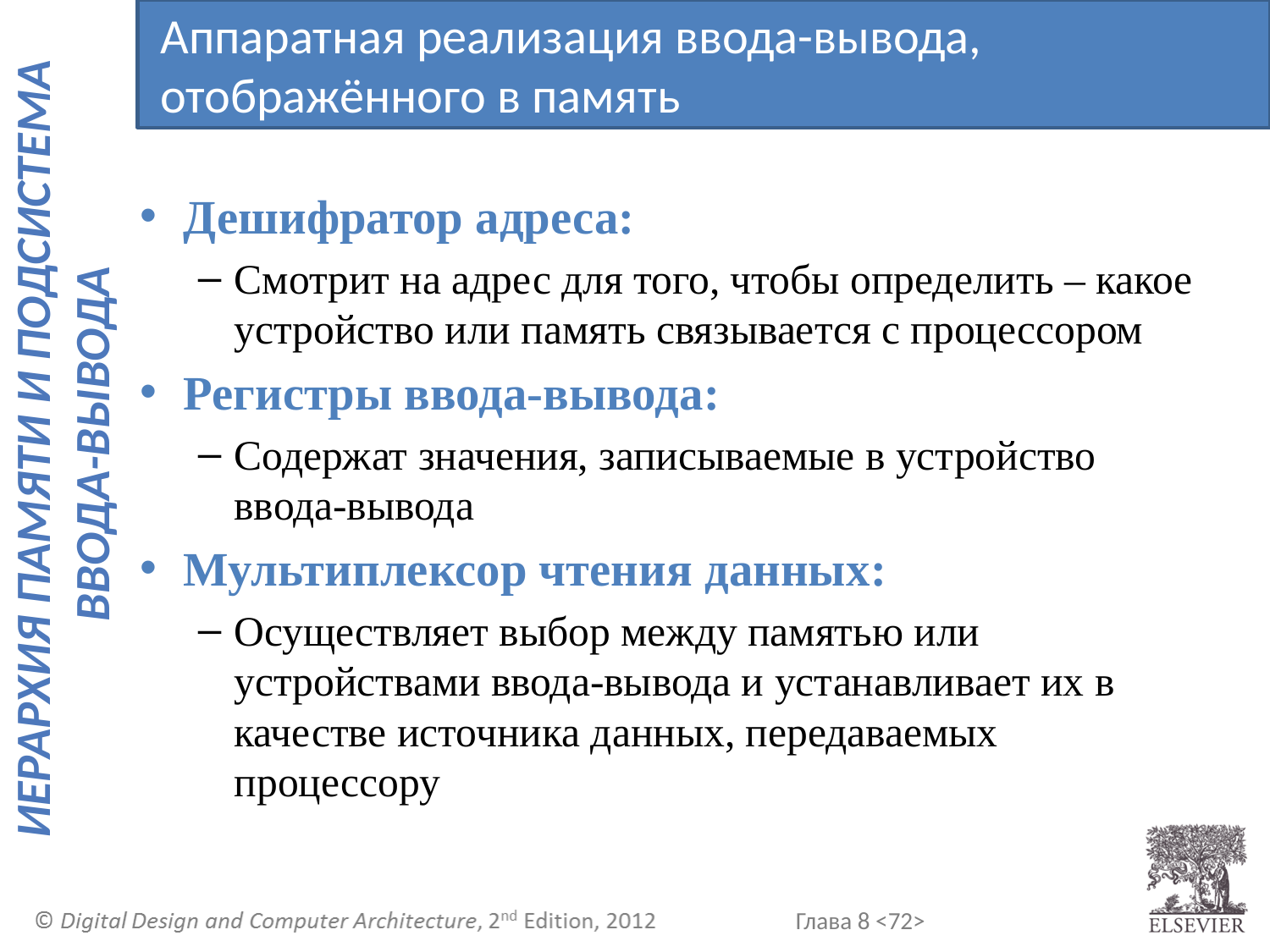

Аппаратная реализация ввода-вывода,  отображённого в память

Дешифратор адреса:
Смотрит на адрес для того, чтобы определить – какое устройство или память связывается с процессором
Регистры ввода-вывода:
Содержат значения, записываемые в устройство ввода-вывода
Мультиплексор чтения данных:
Осуществляет выбор между памятью или устройствами ввода-вывода и устанавливает их в качестве источника данных, передаваемых процессору